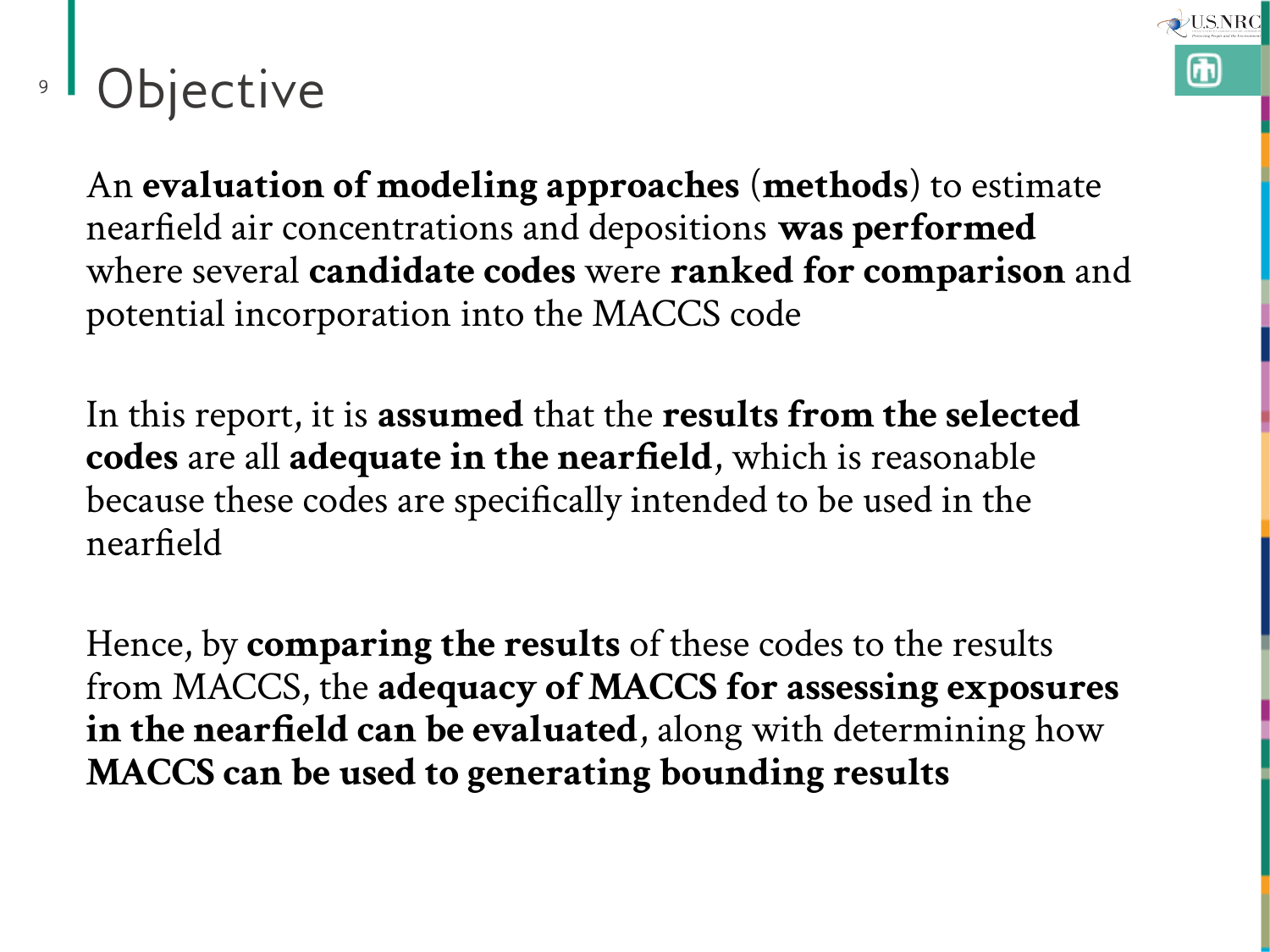

# Objective
9
An evaluation of modeling approaches (methods) to estimate nearfield air concentrations and depositions was performed where several candidate codes were ranked for comparison and potential incorporation into the MACCS code

In this report, it is assumed that the results from the selected codes are all adequate in the nearfield, which is reasonable because these codes are specifically intended to be used in the nearfield

Hence, by comparing the results of these codes to the results from MACCS, the adequacy of MACCS for assessing exposures in the nearfield can be evaluated, along with determining how MACCS can be used to generating bounding results